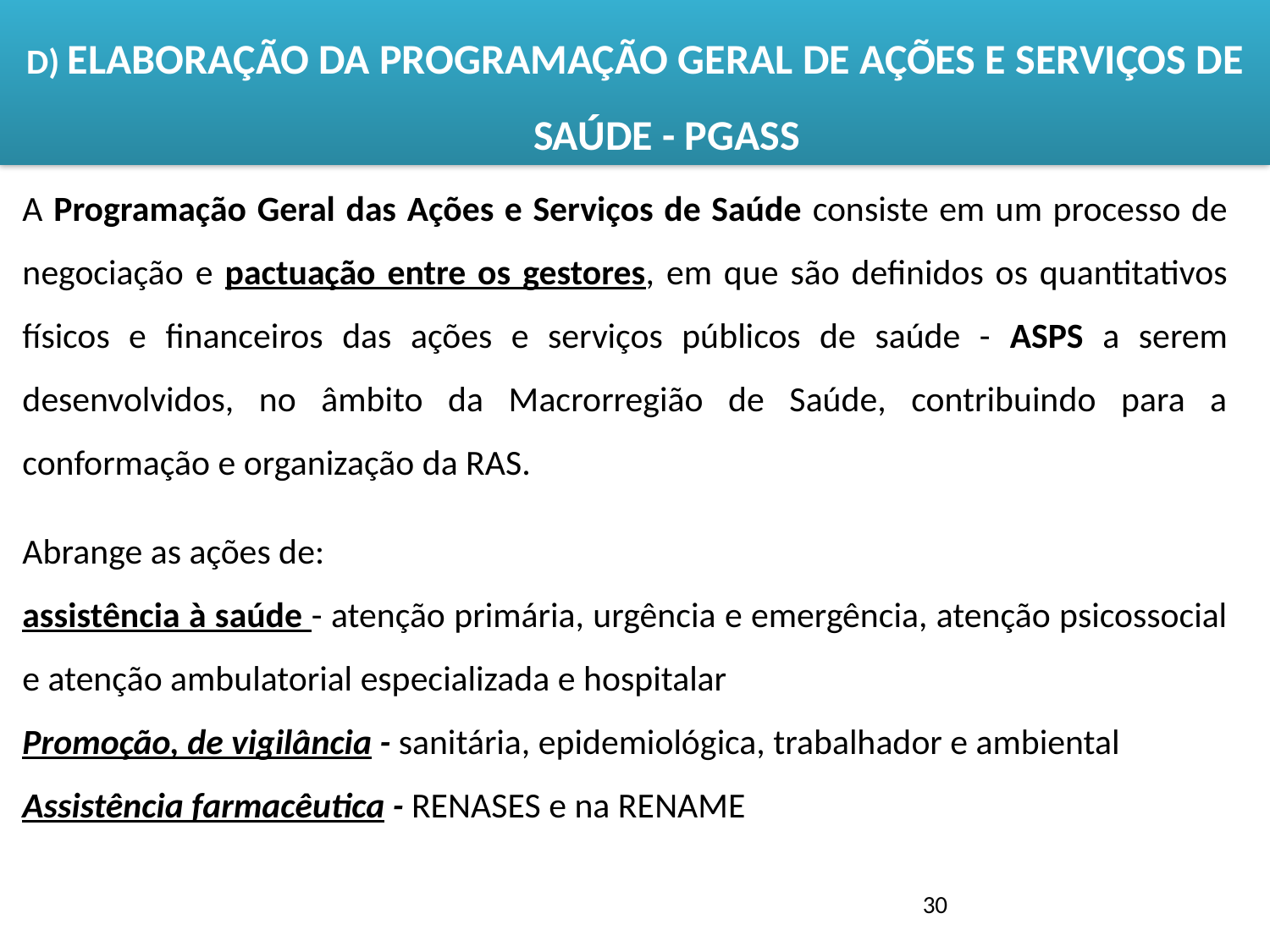

D) ELABORAÇÃO DA PROGRAMAÇÃO GERAL DE AÇÕES E SERVIÇOS DE SAÚDE - PGASS
A Programação Geral das Ações e Serviços de Saúde consiste em um processo de negociação e pactuação entre os gestores, em que são definidos os quantitativos físicos e financeiros das ações e serviços públicos de saúde - ASPS a serem desenvolvidos, no âmbito da Macrorregião de Saúde, contribuindo para a conformação e organização da RAS.

Abrange as ações de:
assistência à saúde - atenção primária, urgência e emergência, atenção psicossocial e atenção ambulatorial especializada e hospitalar
Promoção, de vigilância - sanitária, epidemiológica, trabalhador e ambiental
Assistência farmacêutica - RENASES e na RENAME
30